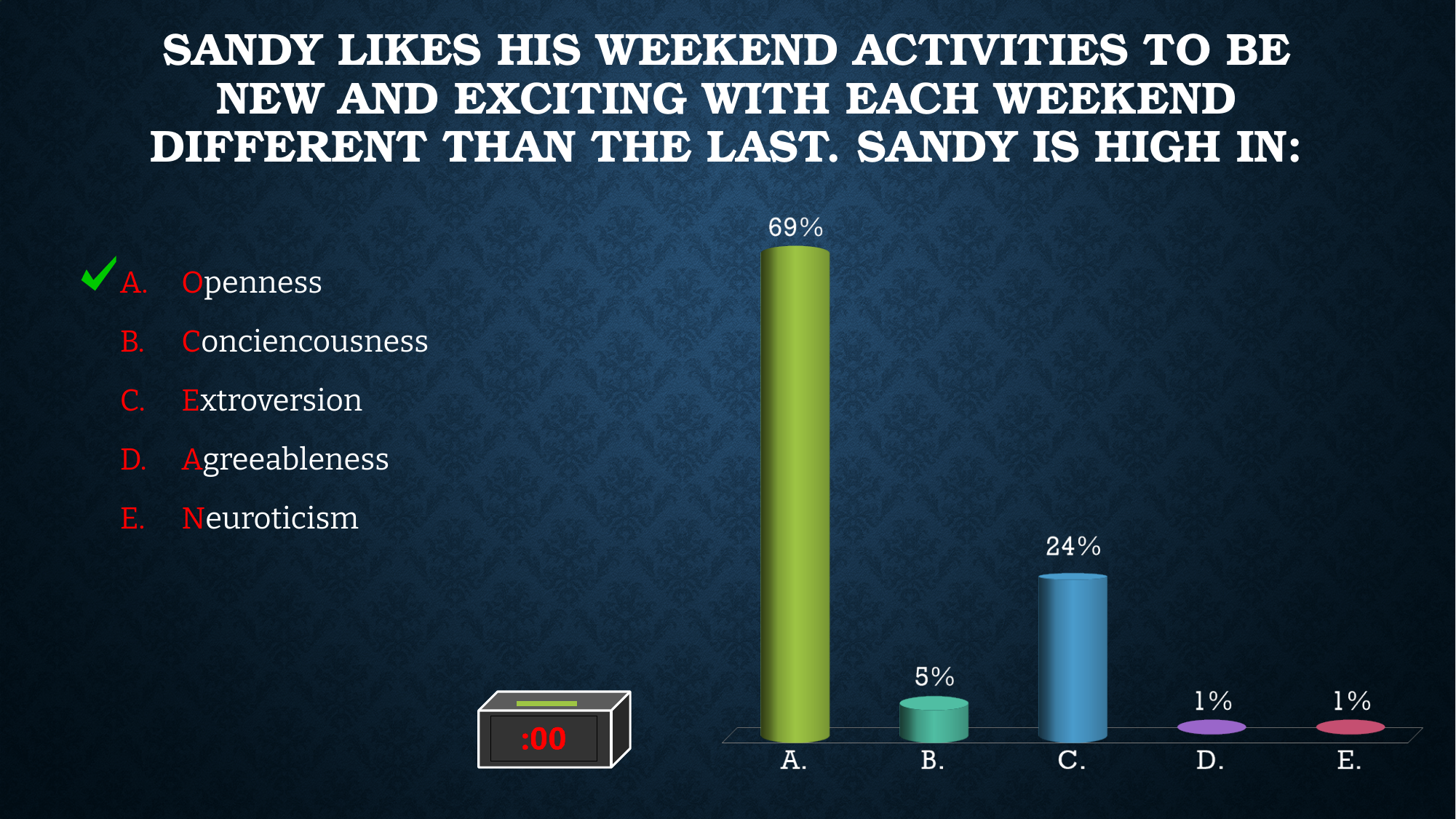

# Sandy likes his weekend activities to be new and exciting with each weekend different than the last. Sandy is high in:

Openness
Conciencousness
Extroversion
Agreeableness
Neuroticism